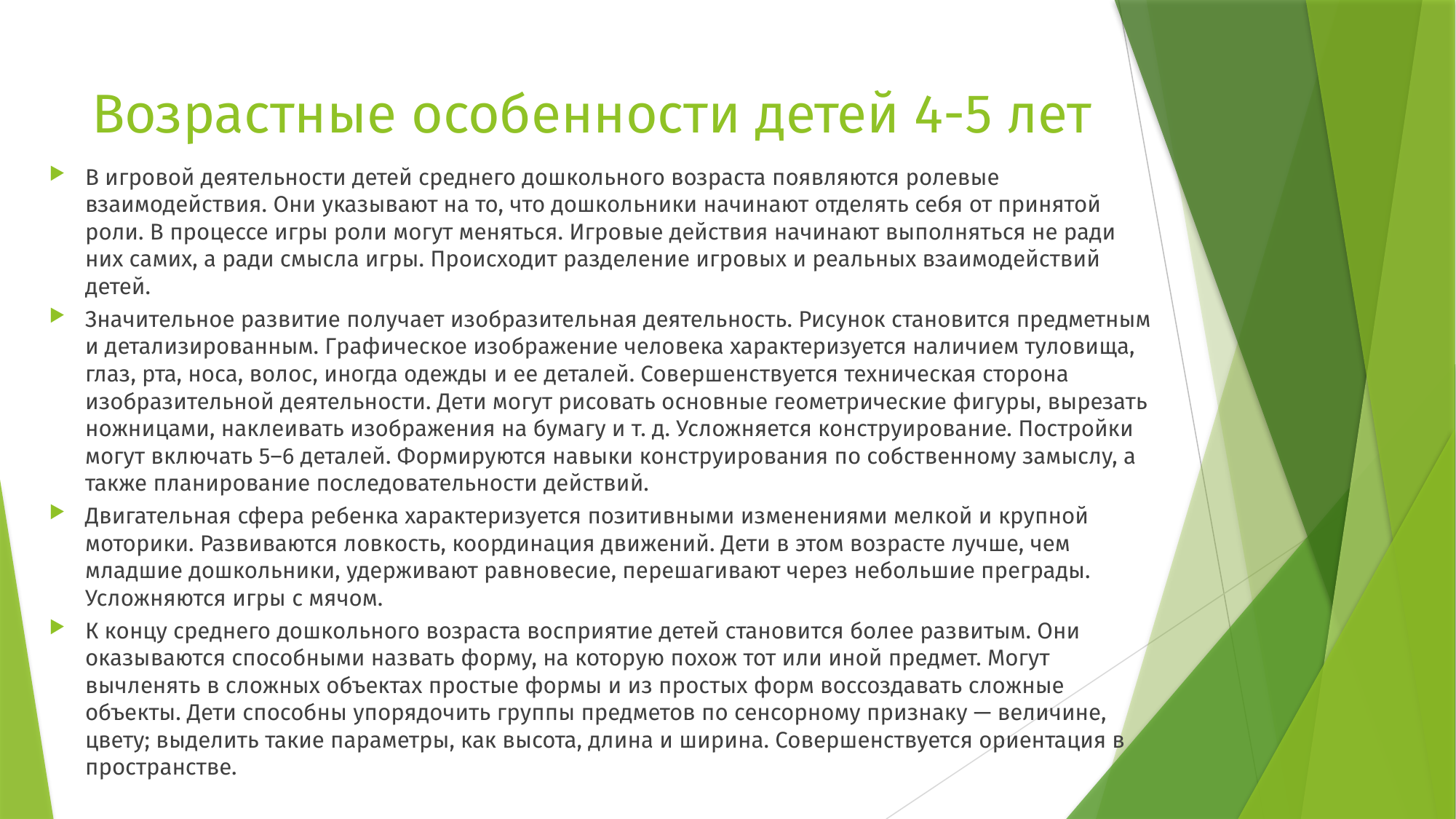

# Возрастные особенности детей 4-5 лет
В игровой деятельности детей среднего дошкольного возраста появляются ролевые взаимодействия. Они указывают на то, что дошкольники начинают отделять себя от принятой роли. В процессе игры роли могут меняться. Игровые действия начинают выполняться не ради них самих, а ради смысла игры. Происходит разделение игровых и реальных взаимодействий детей.
Значительное развитие получает изобразительная деятельность. Рисунок становится предметным и детализированным. Графическое изображение человека характеризуется наличием туловища, глаз, рта, носа, волос, иногда одежды и ее деталей. Совершенствуется техническая сторона изобразительной деятельности. Дети могут рисовать основные геометрические фигуры, вырезать ножницами, наклеивать изображения на бумагу и т. д. Усложняется конструирование. Постройки могут включать 5–6 деталей. Формируются навыки конструирования по собственному замыслу, а также планирование последовательности действий.
Двигательная сфера ребенка характеризуется позитивными изменениями мелкой и крупной моторики. Развиваются ловкость, координация движений. Дети в этом возрасте лучше, чем младшие дошкольники, удерживают равновесие, перешагивают через небольшие преграды. Усложняются игры с мячом.
К концу среднего дошкольного возраста восприятие детей становится более развитым. Они оказываются способными назвать форму, на которую похож тот или иной предмет. Могут вычленять в сложных объектах простые формы и из простых форм воссоздавать сложные объекты. Дети способны упорядочить группы предметов по сенсорному признаку — величине, цвету; выделить такие параметры, как высота, длина и ширина. Совершенствуется ориентация в пространстве.